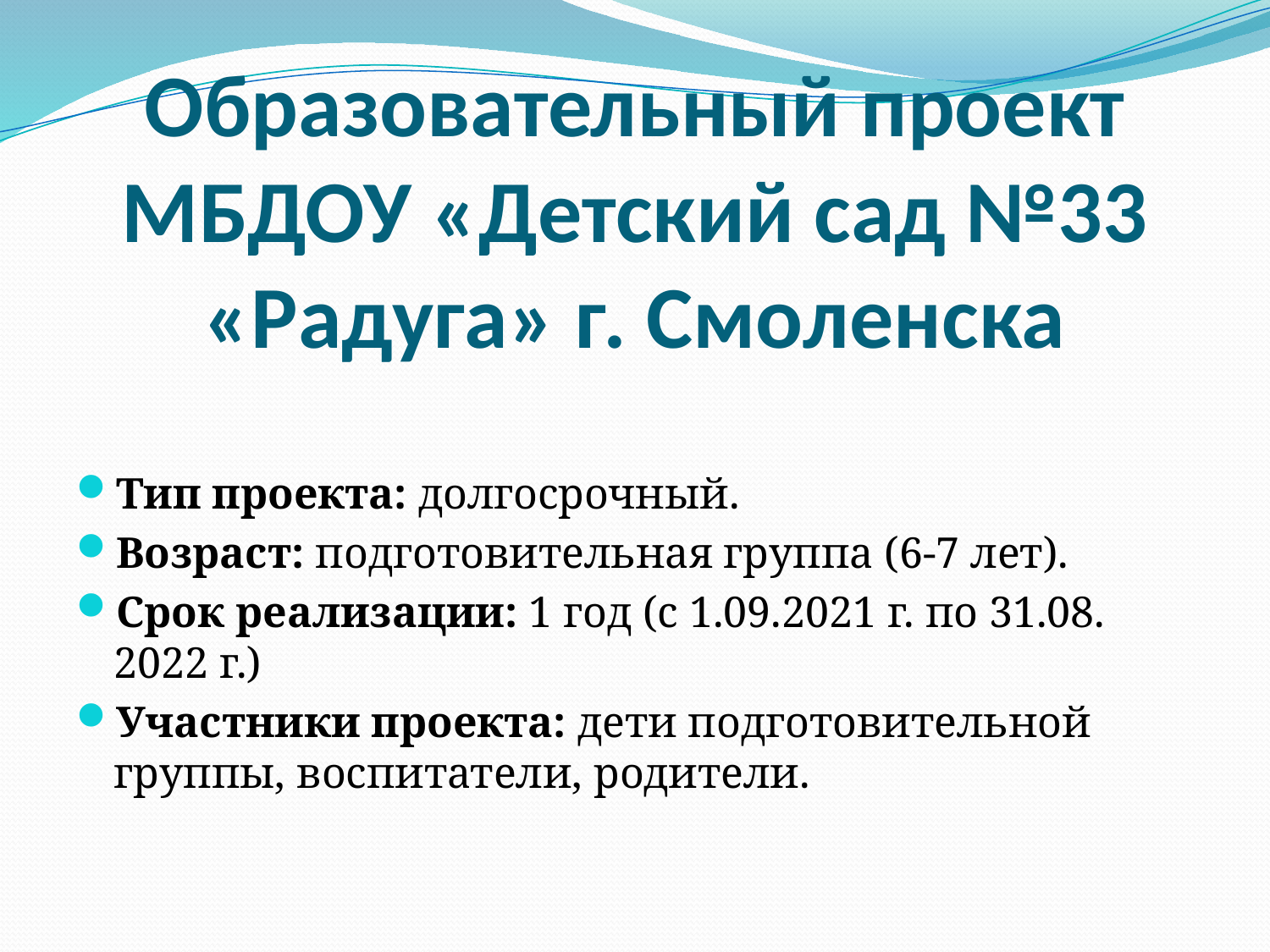

# Образовательный проект МБДОУ «Детский сад №33 «Радуга» г. Смоленска

Тип проекта: долгосрочный.
Возраст: подготовительная группа (6-7 лет).
Срок реализации: 1 год (с 1.09.2021 г. по 31.08. 2022 г.)
Участники проекта: дети подготовительной группы, воспитатели, родители.